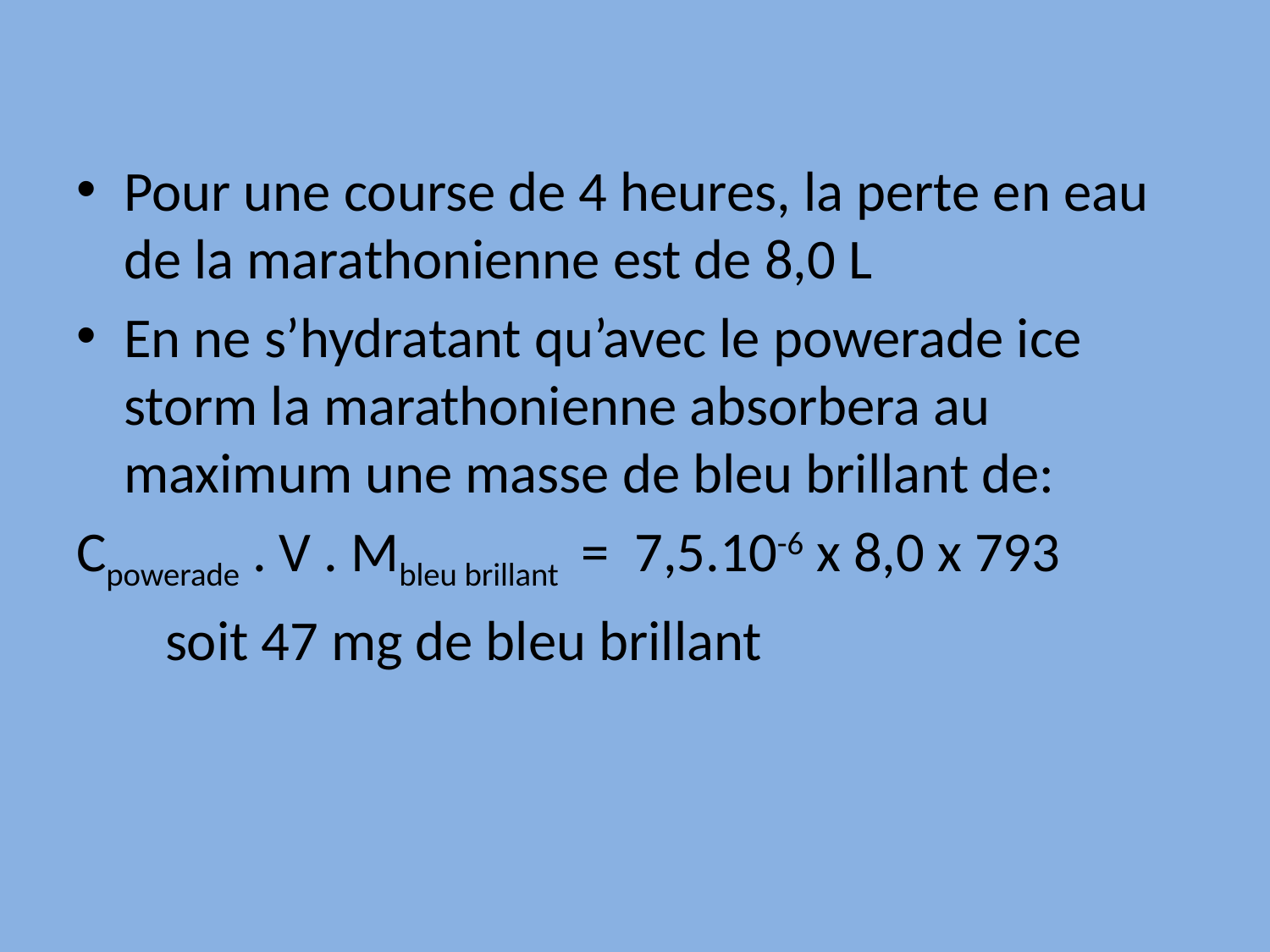

Pour une course de 4 heures, la perte en eau de la marathonienne est de 8,0 L
En ne s’hydratant qu’avec le powerade ice storm la marathonienne absorbera au maximum une masse de bleu brillant de:
Cpowerade . V . Mbleu brillant   =  7,5.10-6 x 8,0 x 793
       soit 47 mg de bleu brillant